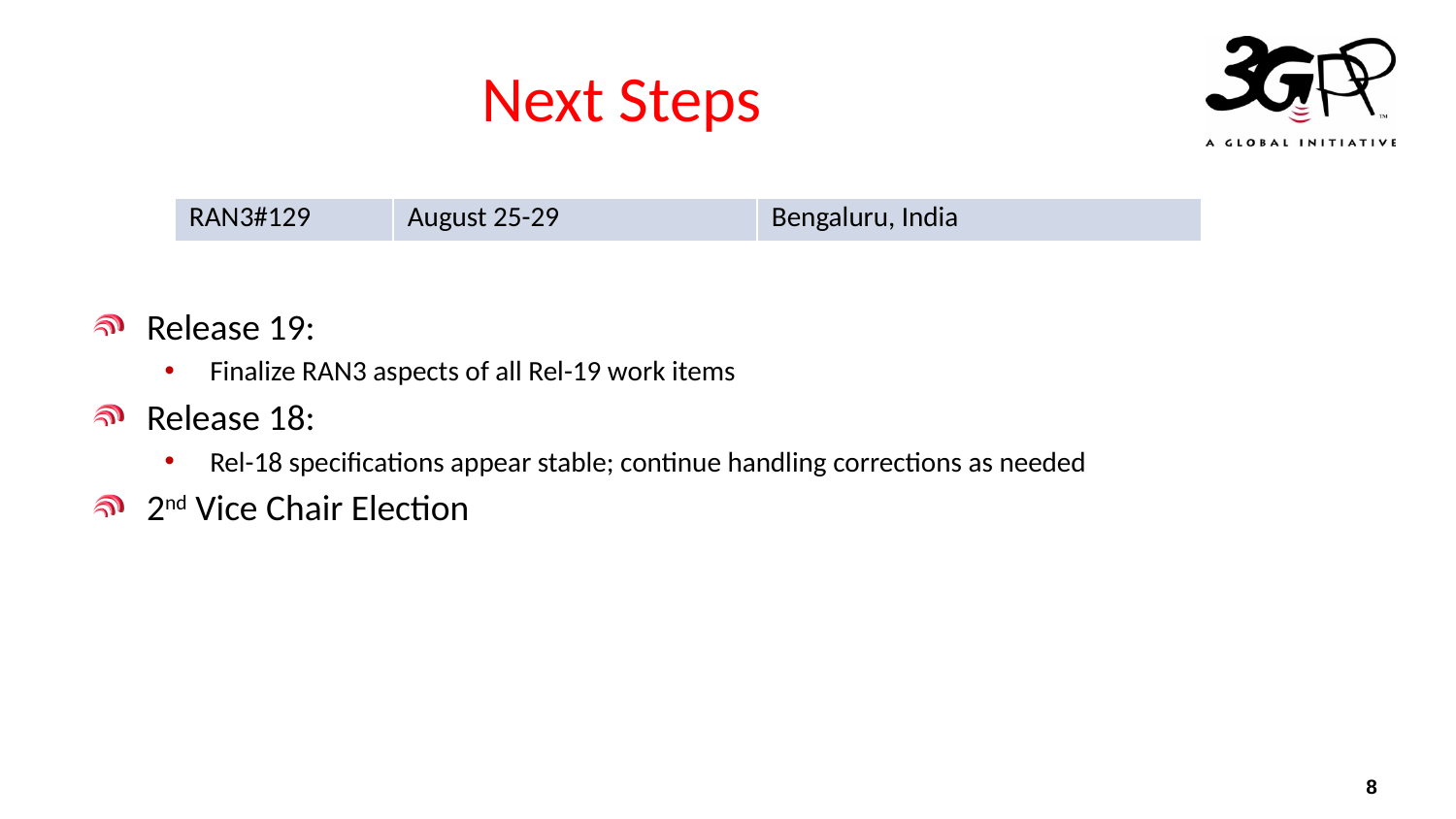

# Next Steps
| RAN3#129 | August 25-29 | Bengaluru, India |
| --- | --- | --- |
Release 19:
Finalize RAN3 aspects of all Rel-19 work items
Release 18:
Rel-18 specifications appear stable; continue handling corrections as needed
2nd Vice Chair Election